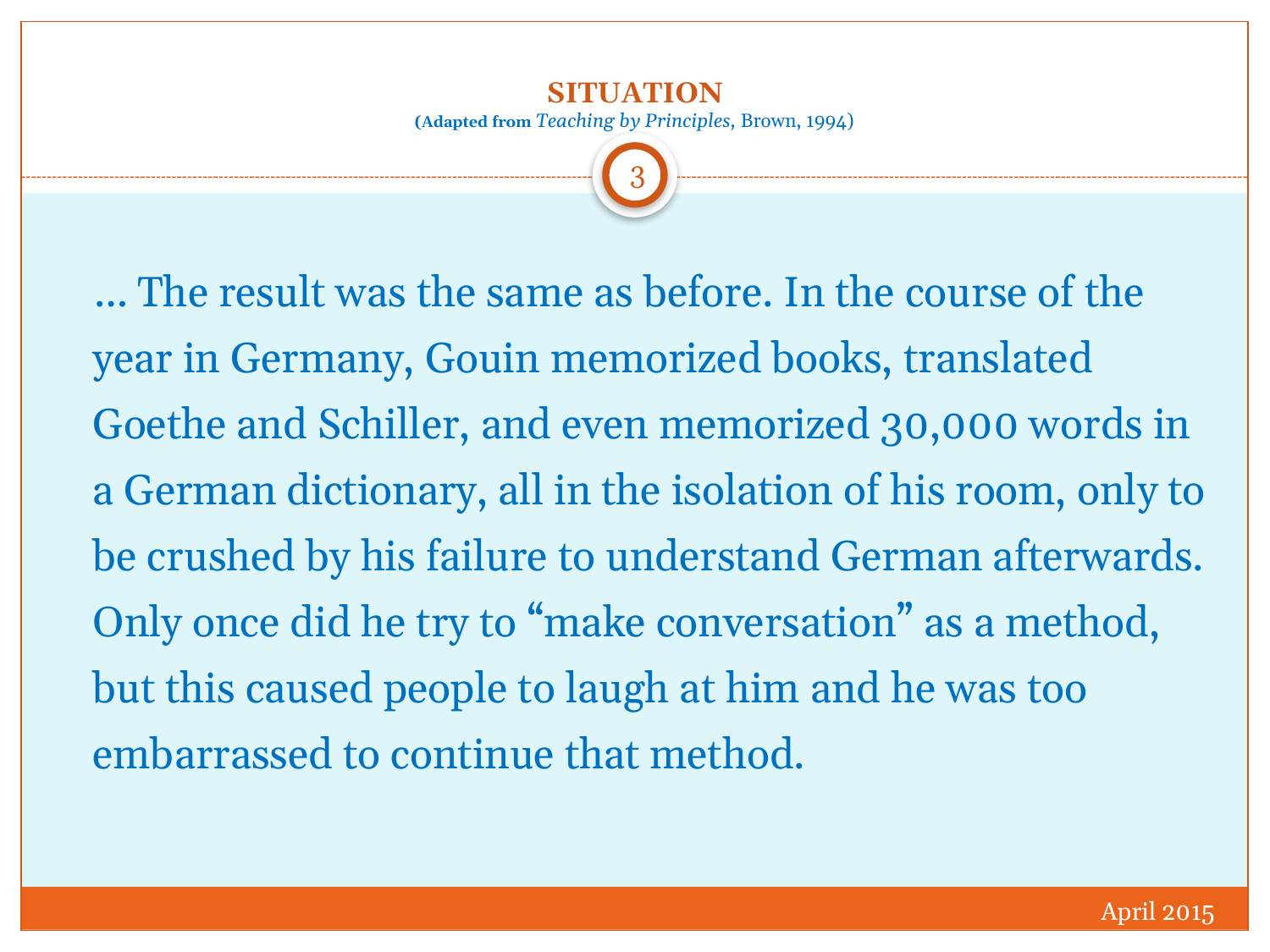

# SITUATION (Adapted from Teaching by Principles, Brown, 1994)
3
	… The result was the same as before. In the course of the year in Germany, Gouin memorized books, translated Goethe and Schiller, and even memorized 30,000 words in a German dictionary, all in the isolation of his room, only to be crushed by his failure to understand German afterwards. Only once did he try to “make conversation” as a method, but this caused people to laugh at him and he was too embarrassed to continue that method.

April 2015